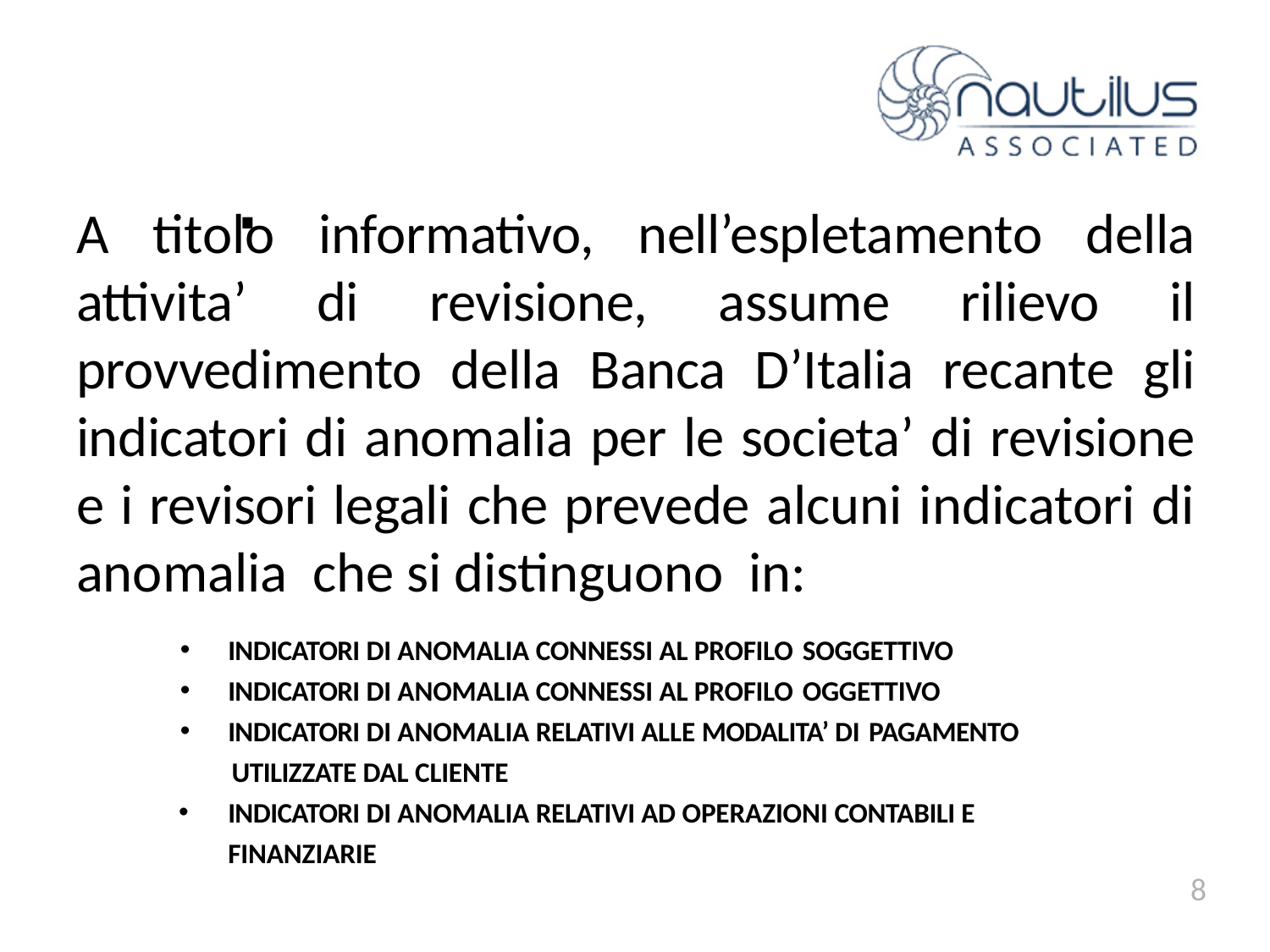

# .
A titolo informativo, nell’espletamento della attivita’ di revisione, assume rilievo il provvedimento della Banca D’Italia recante gli indicatori di anomalia per le societa’ di revisione e i revisori legali che prevede alcuni indicatori di anomalia  che si distinguono  in:
INDICATORI DI ANOMALIA CONNESSI AL PROFILO SOGGETTIVO
INDICATORI DI ANOMALIA CONNESSI AL PROFILO OGGETTIVO
INDICATORI DI ANOMALIA RELATIVI ALLE MODALITA’ DI PAGAMENTO
UTILIZZATE DAL CLIENTE
INDICATORI DI ANOMALIA RELATIVI AD OPERAZIONI CONTABILI E  FINANZIARIE
8